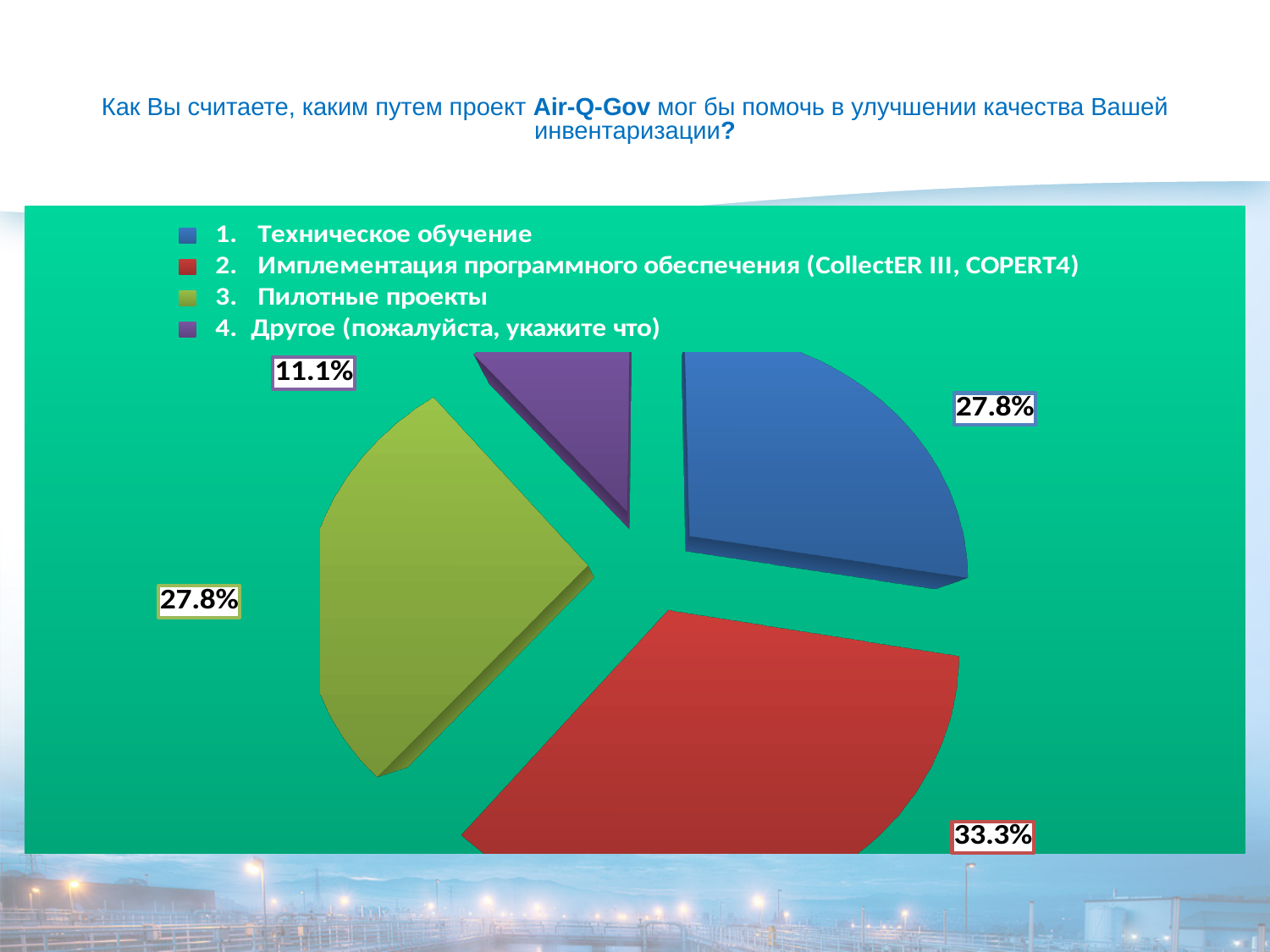

# Как Вы считаете, каким путем проект Air-Q-Gov мог бы помочь в улучшении качества Вашей инвентаризации?

[unsupported chart]